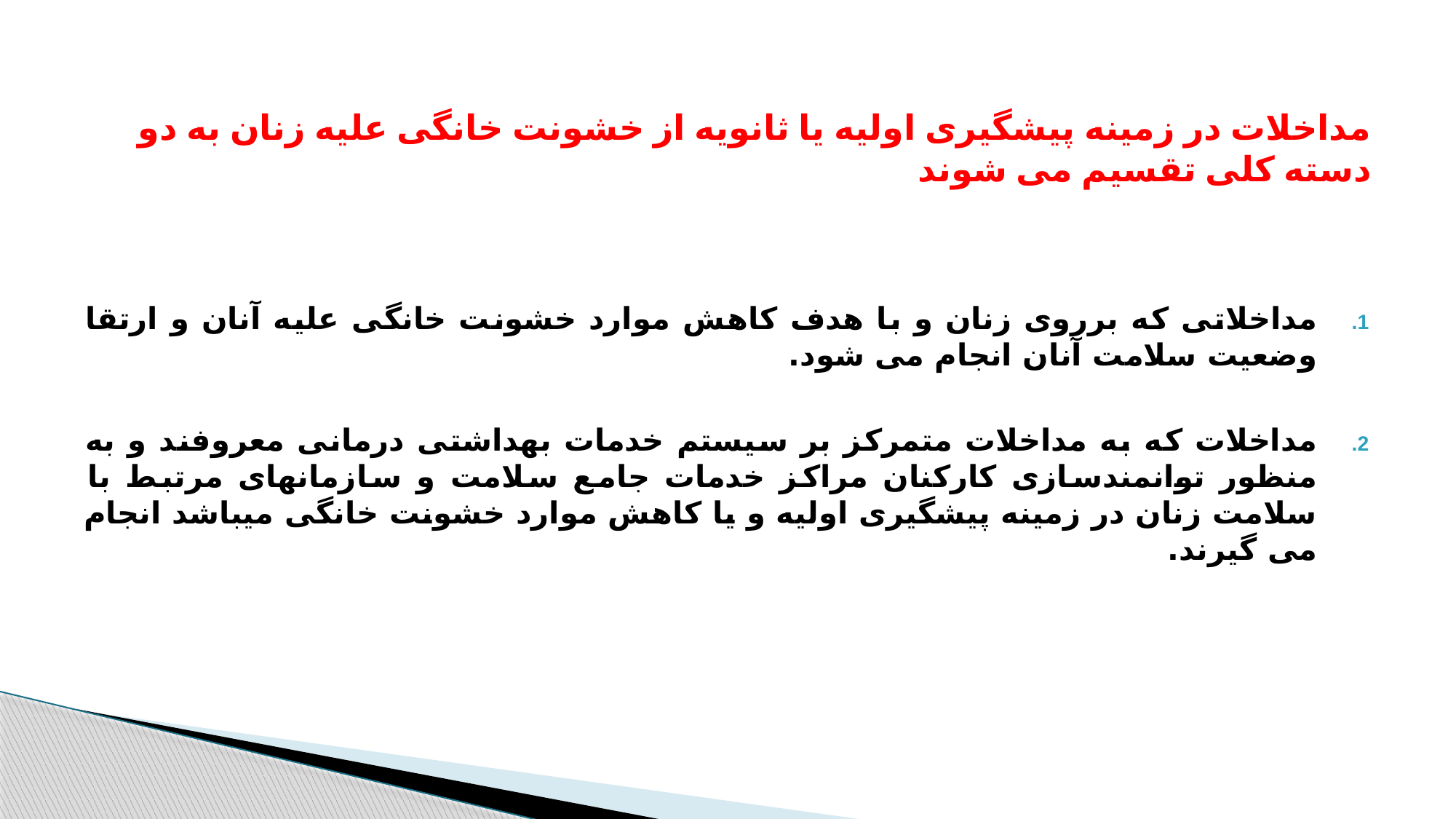

# مداخلات در زمینه پیشگیری اولیه یا ثانویه از خشونت خانگی علیه زنان به دو دسته کلی تقسیم می شوند
مداخلاتی که برروی زنان و با هدف کاهش موارد خشونت خانگی علیه آنان و ارتقا وضعیت سلامت آنان انجام می شود.

مداخلات که به مداخلات متمرکز بر سیستم خدمات بهداشتی درمانی معروفند و به منظور توانمندسازی کارکنان مراکز خدمات جامع سلامت و سازمانهای مرتبط با سلامت زنان در زمینه پیشگیری اولیه و یا کاهش موارد خشونت خانگی میباشد انجام می گیرند.